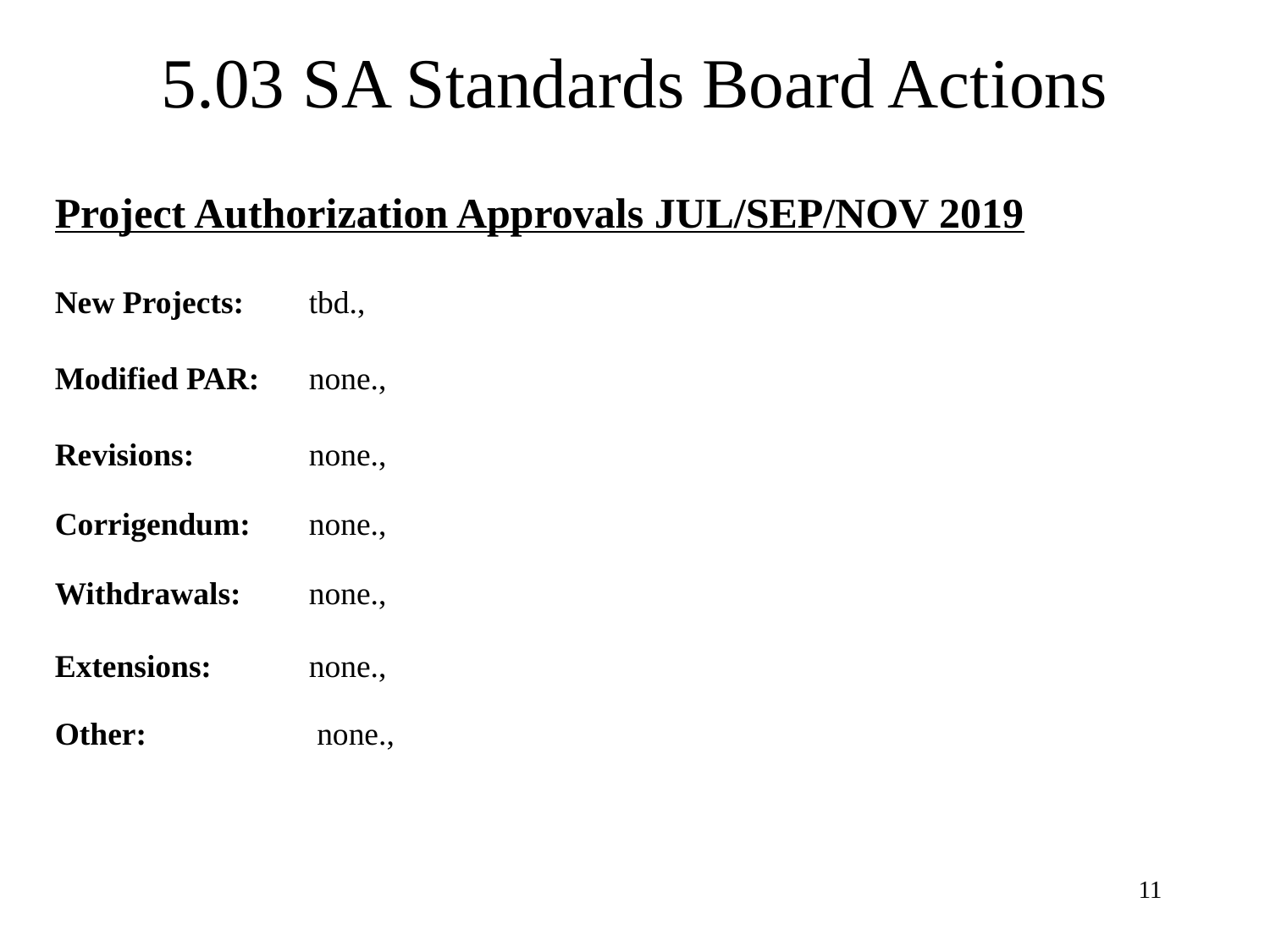

# 5.03 SA Standards Board Actions
Project Authorization Approvals JUL/SEP/NOV 2019

New Projects: 	tbd.,

Modified PAR: 	none.,

Revisions:	none.,

Corrigendum:	none.,

Withdrawals: 	none.,

Extensions:	none.,
Other:		 none.,
11